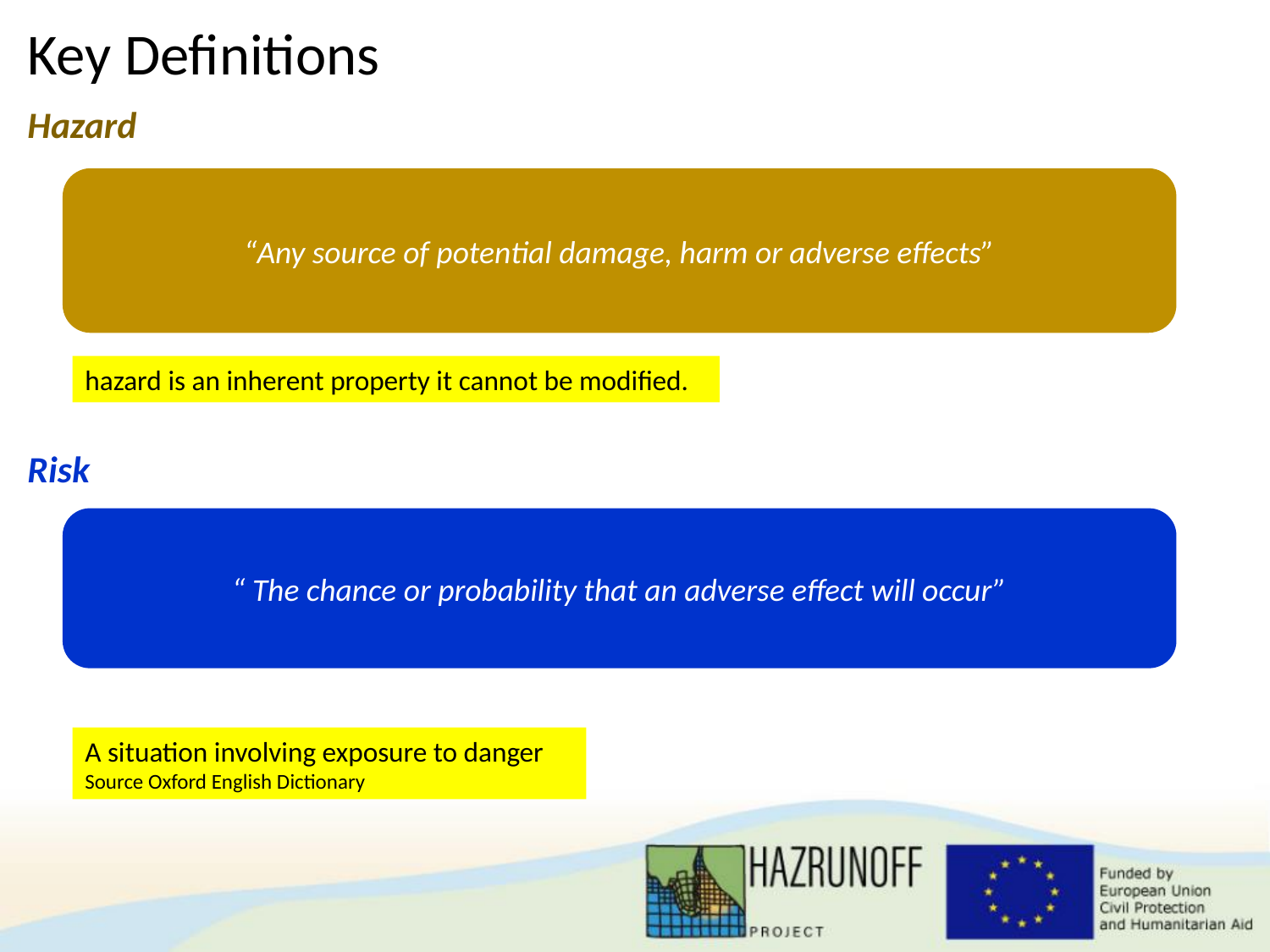

# Key Definitions
Hazard

Risk

“Any source of potential damage, harm or adverse effects”
hazard is an inherent property it cannot be modified.
“ The chance or probability that an adverse effect will occur”
A situation involving exposure to danger
Source Oxford English Dictionary